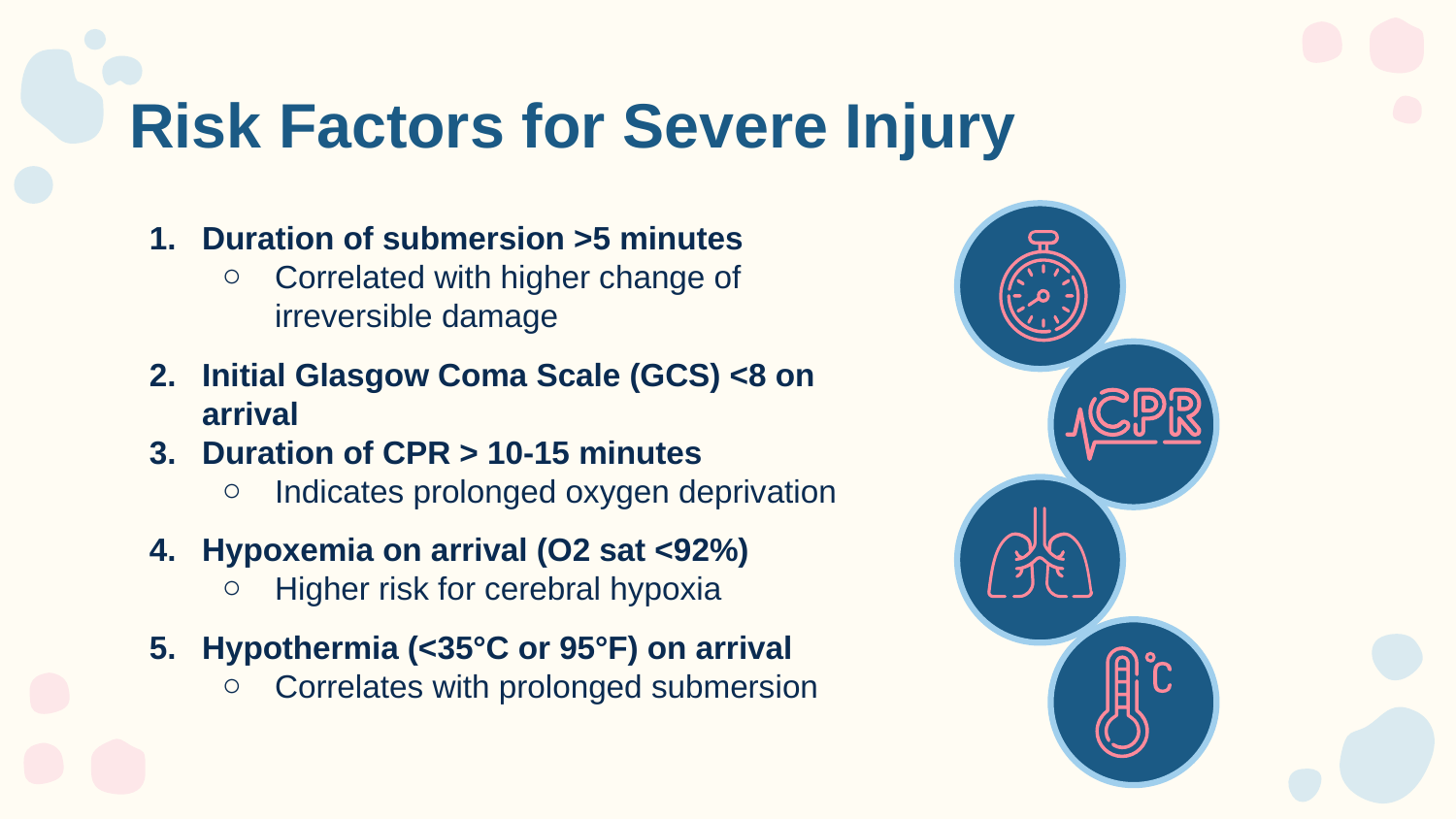

# Risk Factors for Severe Injury
Duration of submersion >5 minutes
Correlated with higher change of irreversible damage
Initial Glasgow Coma Scale (GCS) <8 on arrival
Duration of CPR > 10-15 minutes
Indicates prolonged oxygen deprivation
Hypoxemia on arrival (O2 sat <92%)
Higher risk for cerebral hypoxia
Hypothermia (<35°C or 95°F) on arrival
Correlates with prolonged submersion